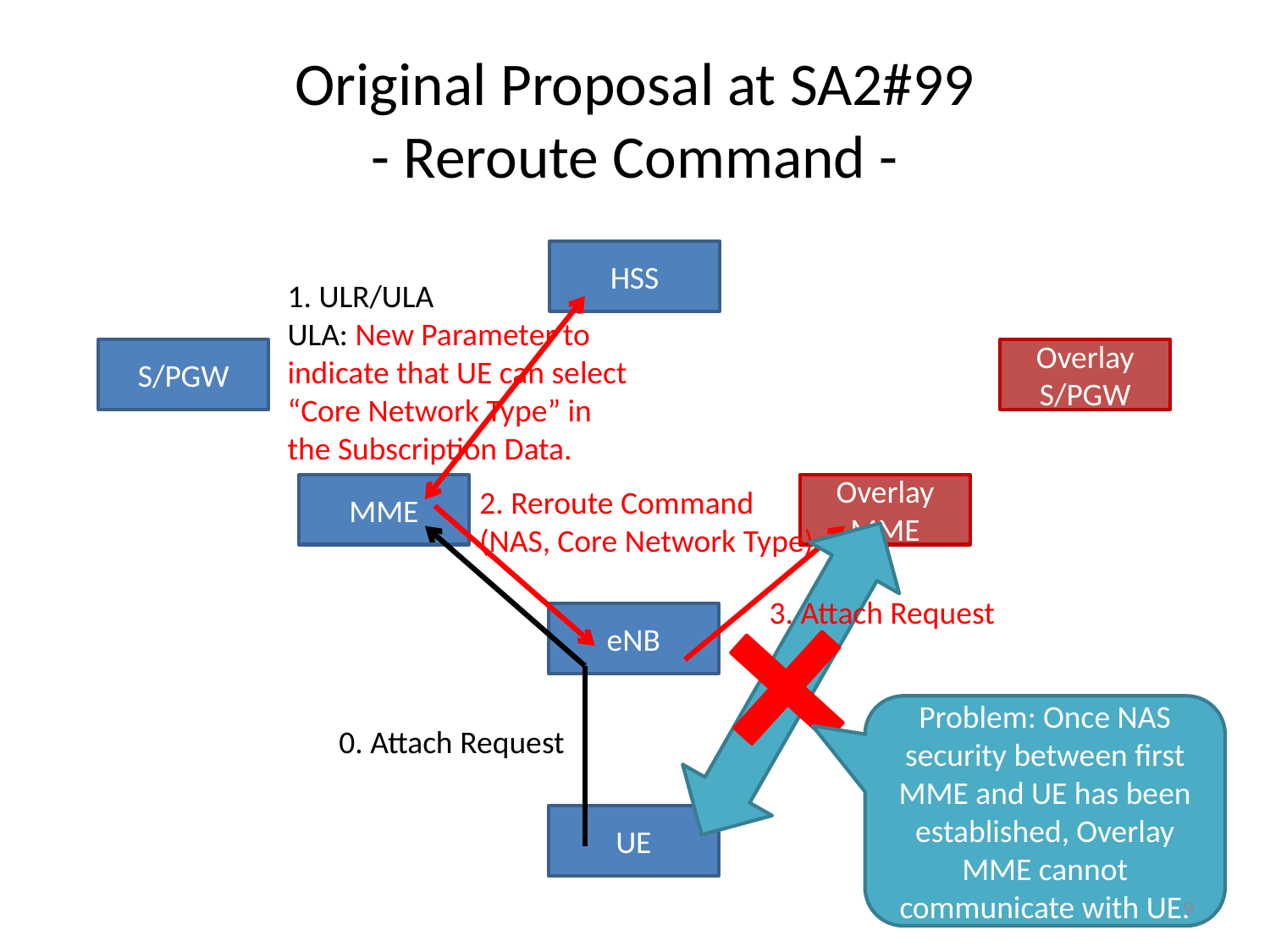

# Original Proposal at SA2#99 - Reroute Command -
HSS
1. ULR/ULA
ULA: New Parameter to
indicate that UE can select “Core Network Type” in the Subscription Data.
S/PGW
Overlay
S/PGW
MME
Overlay
MME
2. Reroute Command
(NAS, Core Network Type)

3. Attach Request
eNB

Problem: Once NAS security between first MME and UE has been established, Overlay MME cannot communicate with UE.
0. Attach Request
UE
9